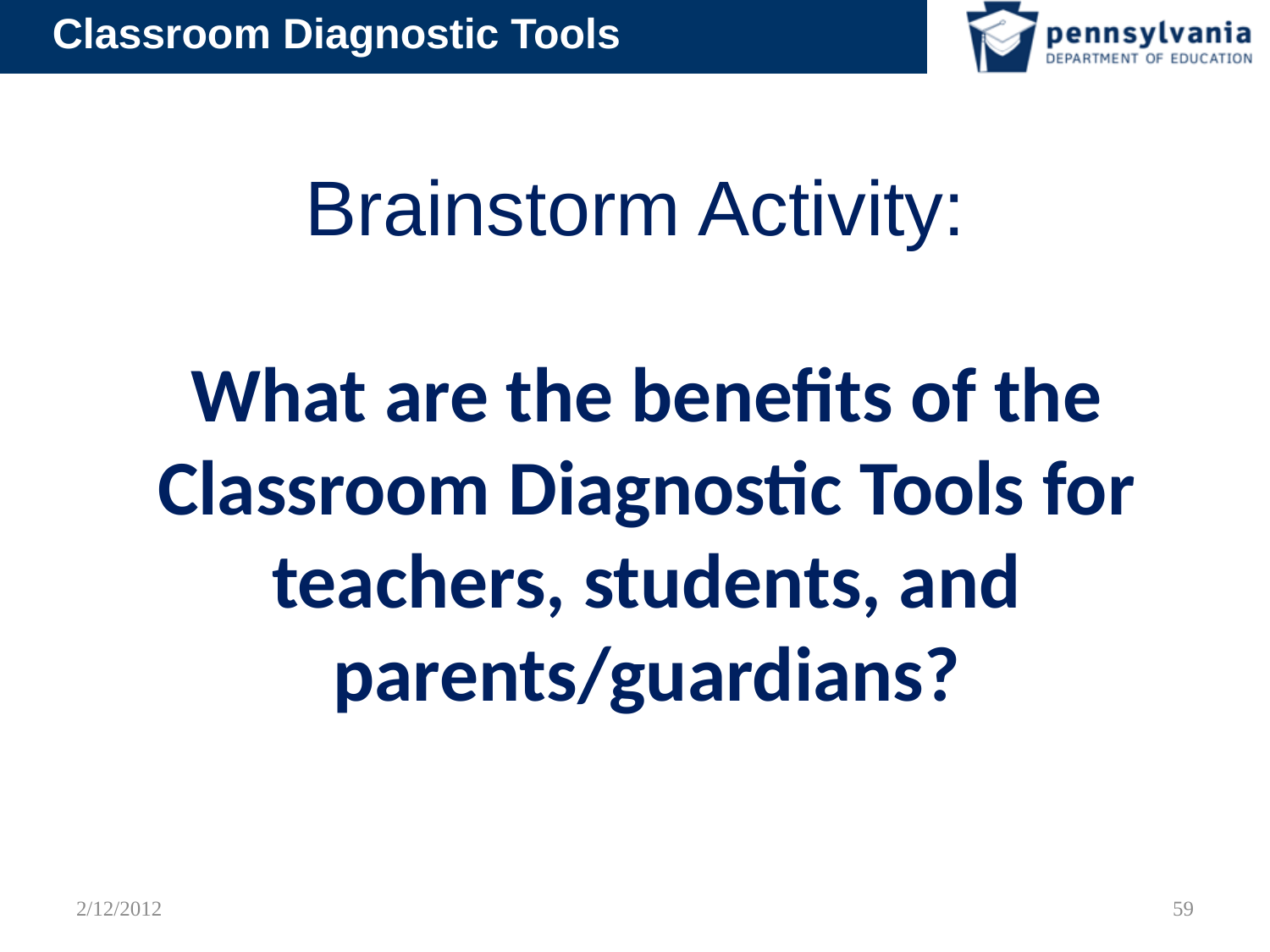

# Brainstorm Activity: What are the benefits of the Classroom Diagnostic Tools for teachers, students, and parents/guardians?
2/12/2012
59